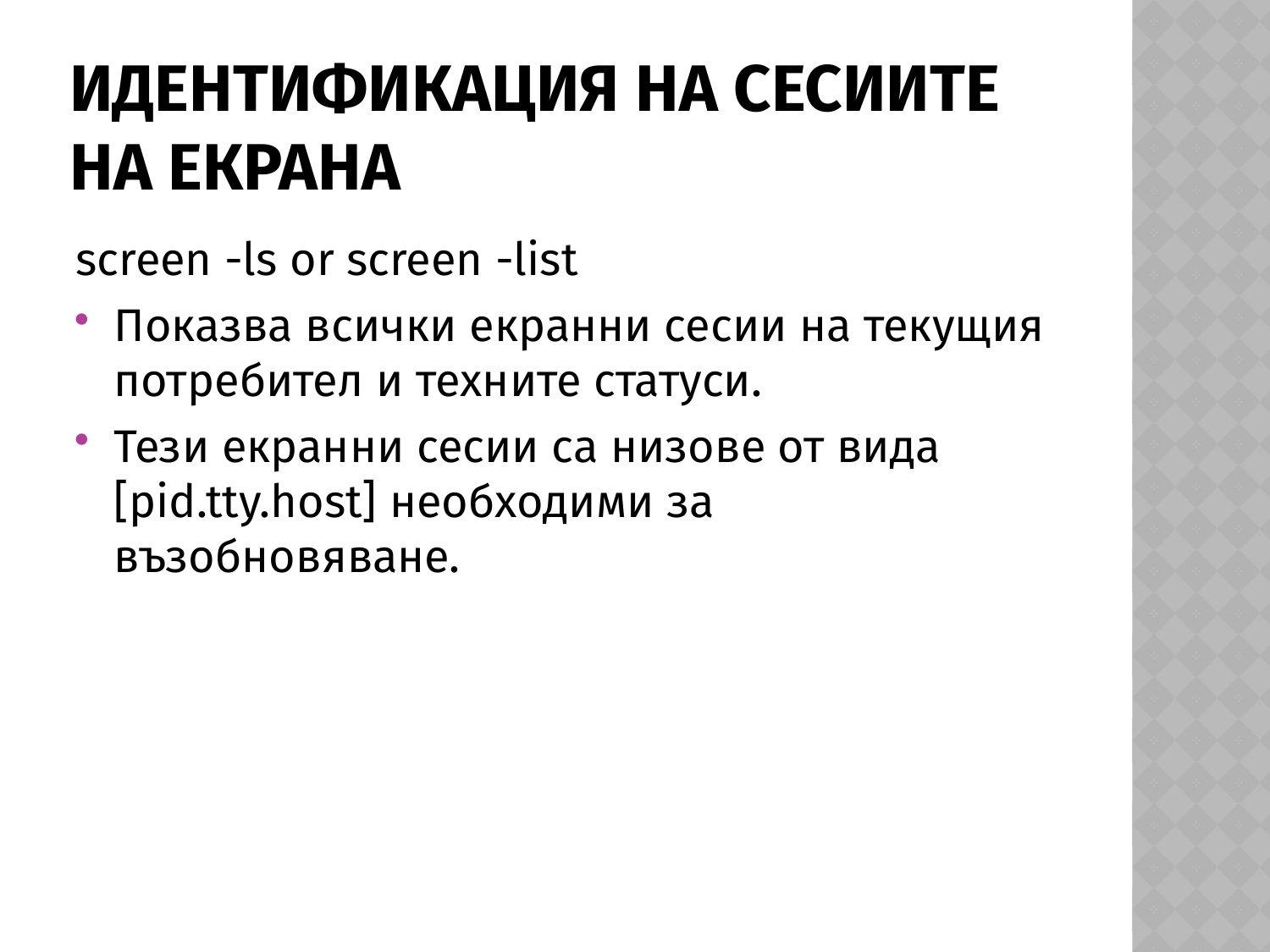

# Идентификация на сесиите на екрана
screen -ls or screen -list
Показва всички екранни сесии на текущия потребител и техните статуси.
Тези екранни сесии са низове от вида [pid.tty.host] необходими за възобновяване.